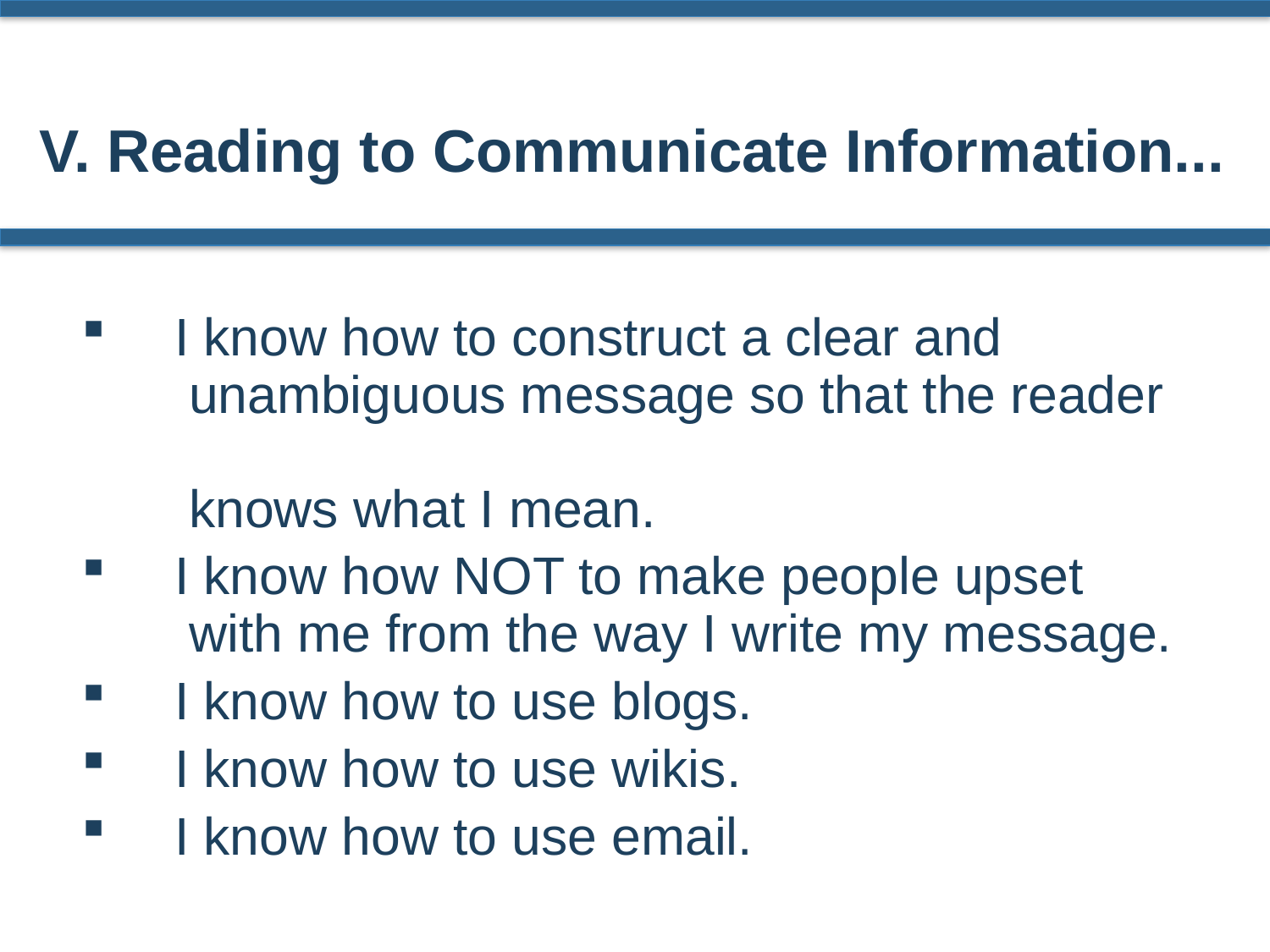

V. Reading to Communicate Information...

  I know how to construct a clear and
   unambiguous message so that the reader
   knows what I mean.
  I know how NOT to make people upset
   with me from the way I write my message.
  I know how to use blogs.
  I know how to use wikis.
  I know how to use email.